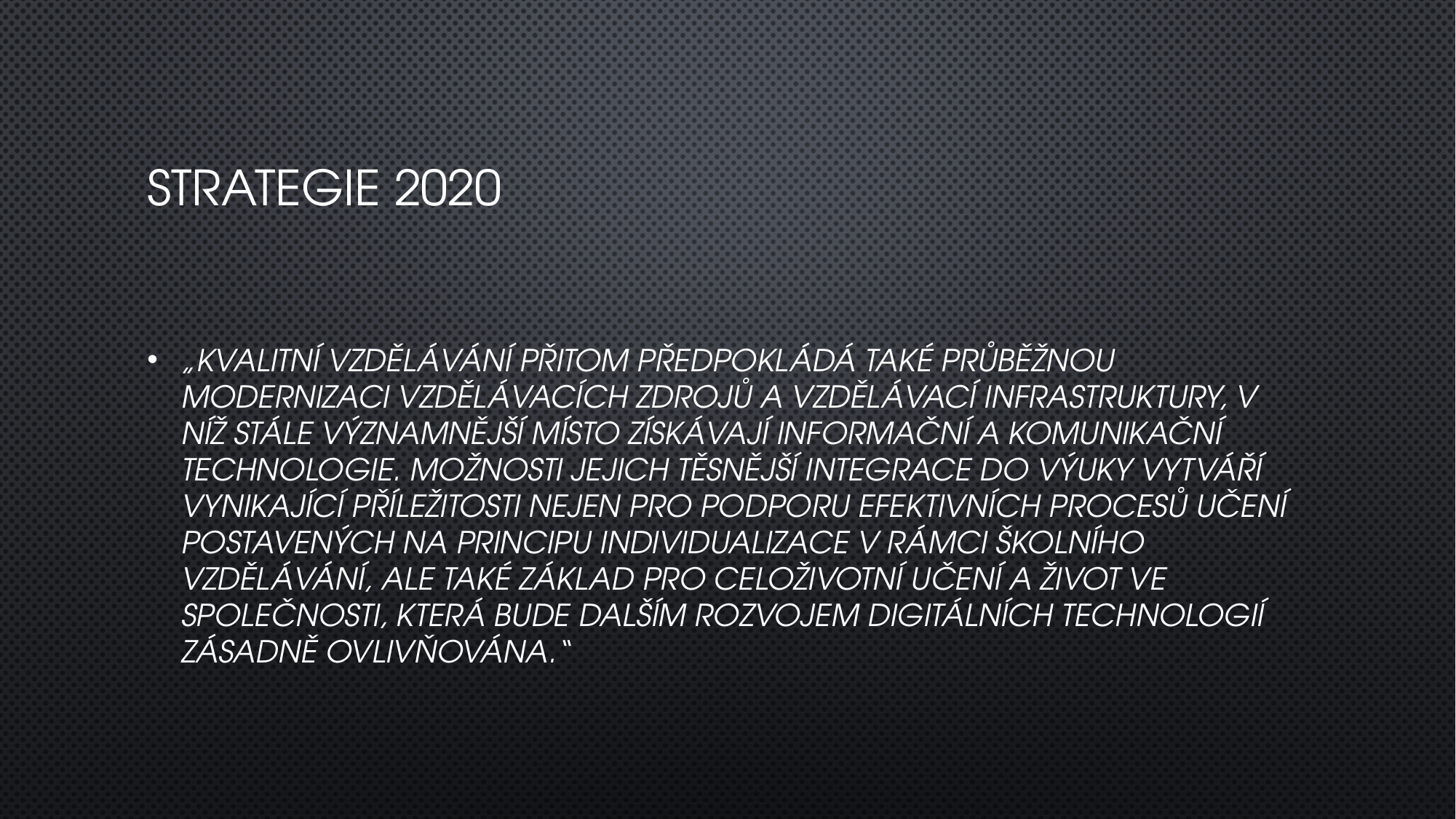

# Strategie 2020
„Kvalitní vzdělávání přitom předpokládá také průběžnou modernizaci vzdělávacích zdrojů a vzdělávací infrastruktury, v níž stále významnější místo získávají informační a komunikační technologie. Možnosti jejich těsnější integrace do výuky vytváří vynikající příležitosti nejen pro podporu efektivních procesů učení postavených na principu individualizace v rámci školního vzdělávání, ale také základ pro celoživotní učení a život ve společnosti, která bude dalším rozvojem digitálních technologií zásadně ovlivňována.“